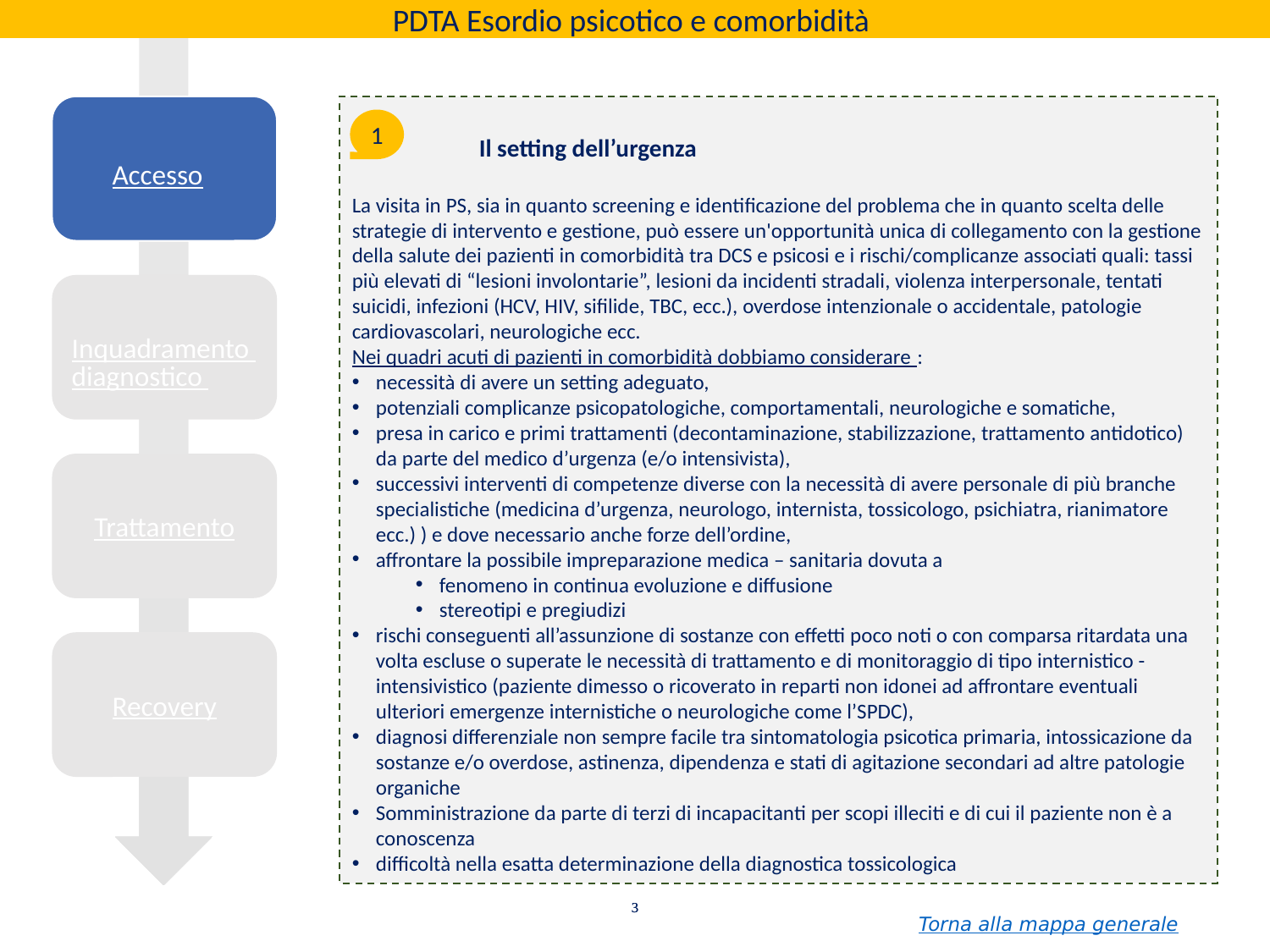

PDTA Esordio psicotico e comorbidità

Accesso

	Il setting dell’urgenza

La visita in PS, sia in quanto screening e identificazione del problema che in quanto scelta delle strategie di intervento e gestione, può essere un'opportunità unica di collegamento con la gestione della salute dei pazienti in comorbidità tra DCS e psicosi e i rischi/complicanze associati quali: tassi più elevati di “lesioni involontarie”, lesioni da incidenti stradali, violenza interpersonale, tentati suicidi, infezioni (HCV, HIV, sifilide, TBC, ecc.), overdose intenzionale o accidentale, patologie cardiovascolari, neurologiche ecc.
Nei quadri acuti di pazienti in comorbidità dobbiamo considerare :
necessità di avere un setting adeguato,
potenziali complicanze psicopatologiche, comportamentali, neurologiche e somatiche,
presa in carico e primi trattamenti (decontaminazione, stabilizzazione, trattamento antidotico) da parte del medico d’urgenza (e/o intensivista),
successivi interventi di competenze diverse con la necessità di avere personale di più branche specialistiche (medicina d’urgenza, neurologo, internista, tossicologo, psichiatra, rianimatore ecc.) ) e dove necessario anche forze dell’ordine,
affrontare la possibile impreparazione medica – sanitaria dovuta a
fenomeno in continua evoluzione e diffusione
stereotipi e pregiudizi
rischi conseguenti all’assunzione di sostanze con effetti poco noti o con comparsa ritardata una volta escluse o superate le necessità di trattamento e di monitoraggio di tipo internistico - intensivistico (paziente dimesso o ricoverato in reparti non idonei ad affrontare eventuali ulteriori emergenze internistiche o neurologiche come l’SPDC),
diagnosi differenziale non sempre facile tra sintomatologia psicotica primaria, intossicazione da sostanze e/o overdose, astinenza, dipendenza e stati di agitazione secondari ad altre patologie organiche
Somministrazione da parte di terzi di incapacitanti per scopi illeciti e di cui il paziente non è a conoscenza
difficoltà nella esatta determinazione della diagnostica tossicologica
1
Inquadramento diagnostico
Trattamento
Recovery
Torna alla mappa generale